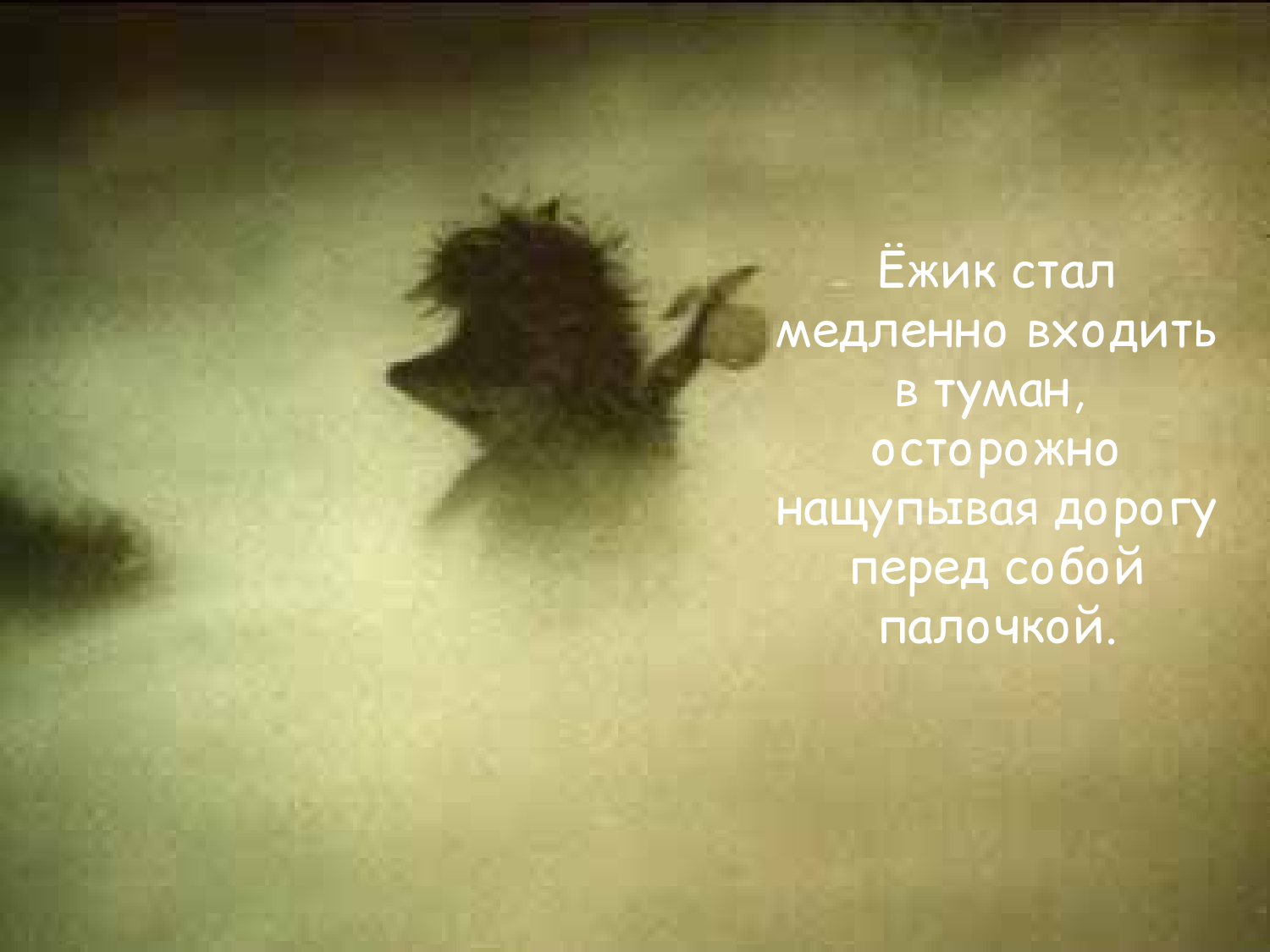

# Ёжик стал медленно входить в туман,  осторожно нащупывая дорогу перед собой палочкой.